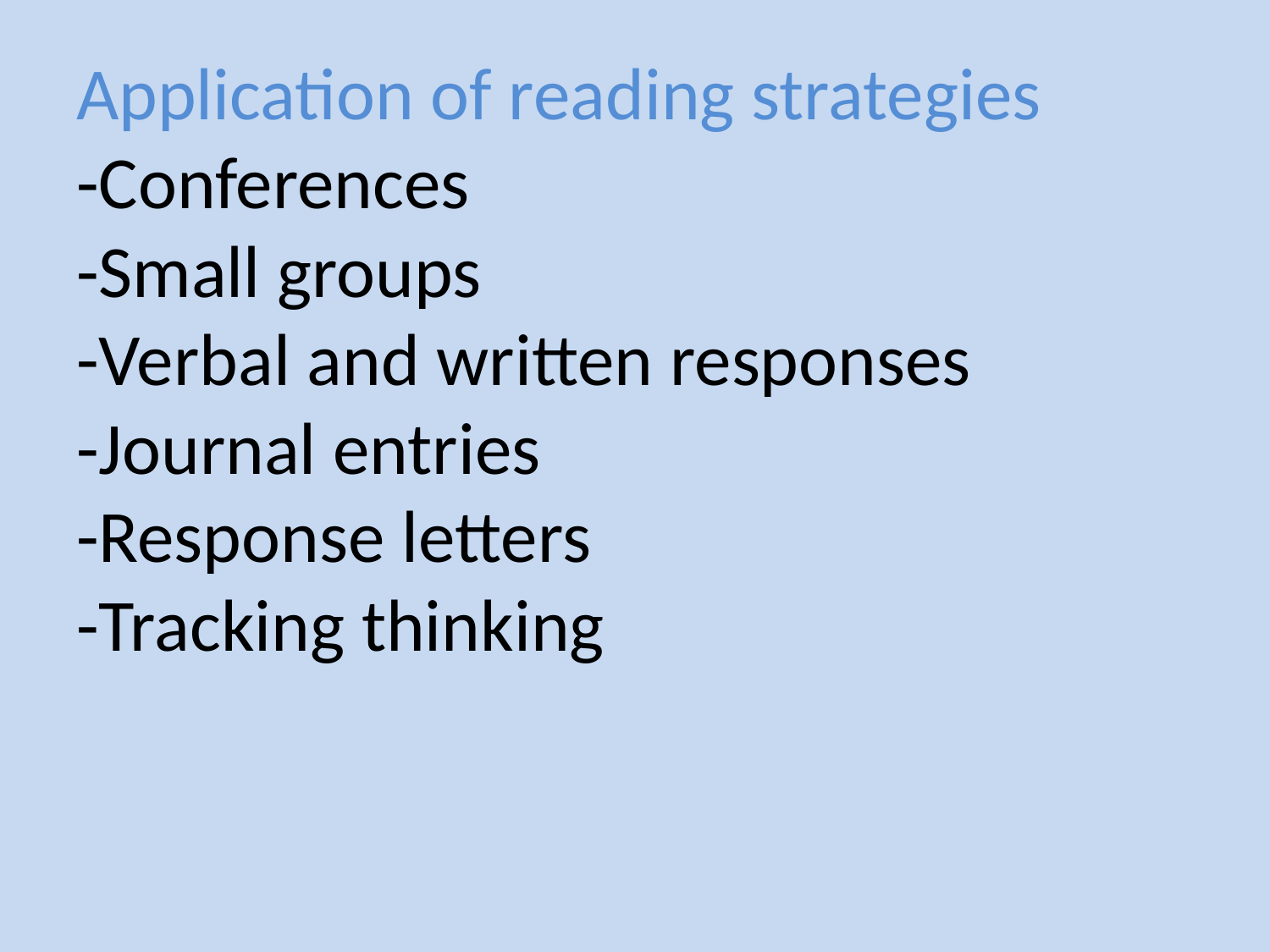

# Application of reading strategies -Conferences -Small groups -Verbal and written responses -Journal entries -Response letters -Tracking thinking